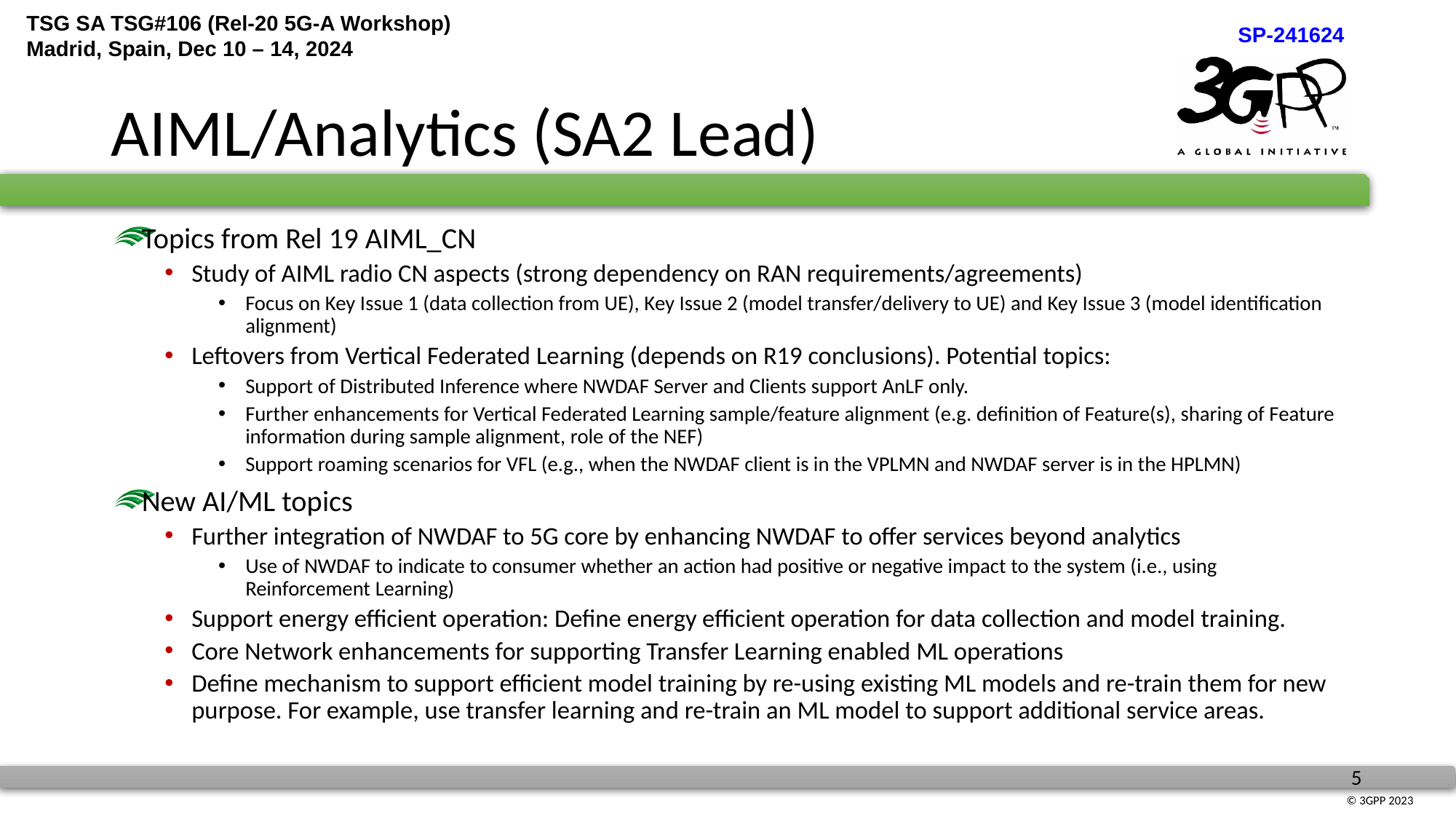

# AIML/Analytics (SA2 Lead)
Topics from Rel 19 AIML_CN
Study of AIML radio CN aspects (strong dependency on RAN requirements/agreements)
Focus on Key Issue 1 (data collection from UE), Key Issue 2 (model transfer/delivery to UE) and Key Issue 3 (model identification alignment)
Leftovers from Vertical Federated Learning (depends on R19 conclusions). Potential topics:
Support of Distributed Inference where NWDAF Server and Clients support AnLF only.
Further enhancements for Vertical Federated Learning sample/feature alignment (e.g. definition of Feature(s), sharing of Feature information during sample alignment, role of the NEF)
Support roaming scenarios for VFL (e.g., when the NWDAF client is in the VPLMN and NWDAF server is in the HPLMN)
New AI/ML topics
Further integration of NWDAF to 5G core by enhancing NWDAF to offer services beyond analytics
Use of NWDAF to indicate to consumer whether an action had positive or negative impact to the system (i.e., using Reinforcement Learning)
Support energy efficient operation: Define energy efficient operation for data collection and model training.
Core Network enhancements for supporting Transfer Learning enabled ML operations
Define mechanism to support efficient model training by re-using existing ML models and re-train them for new purpose. For example, use transfer learning and re-train an ML model to support additional service areas.